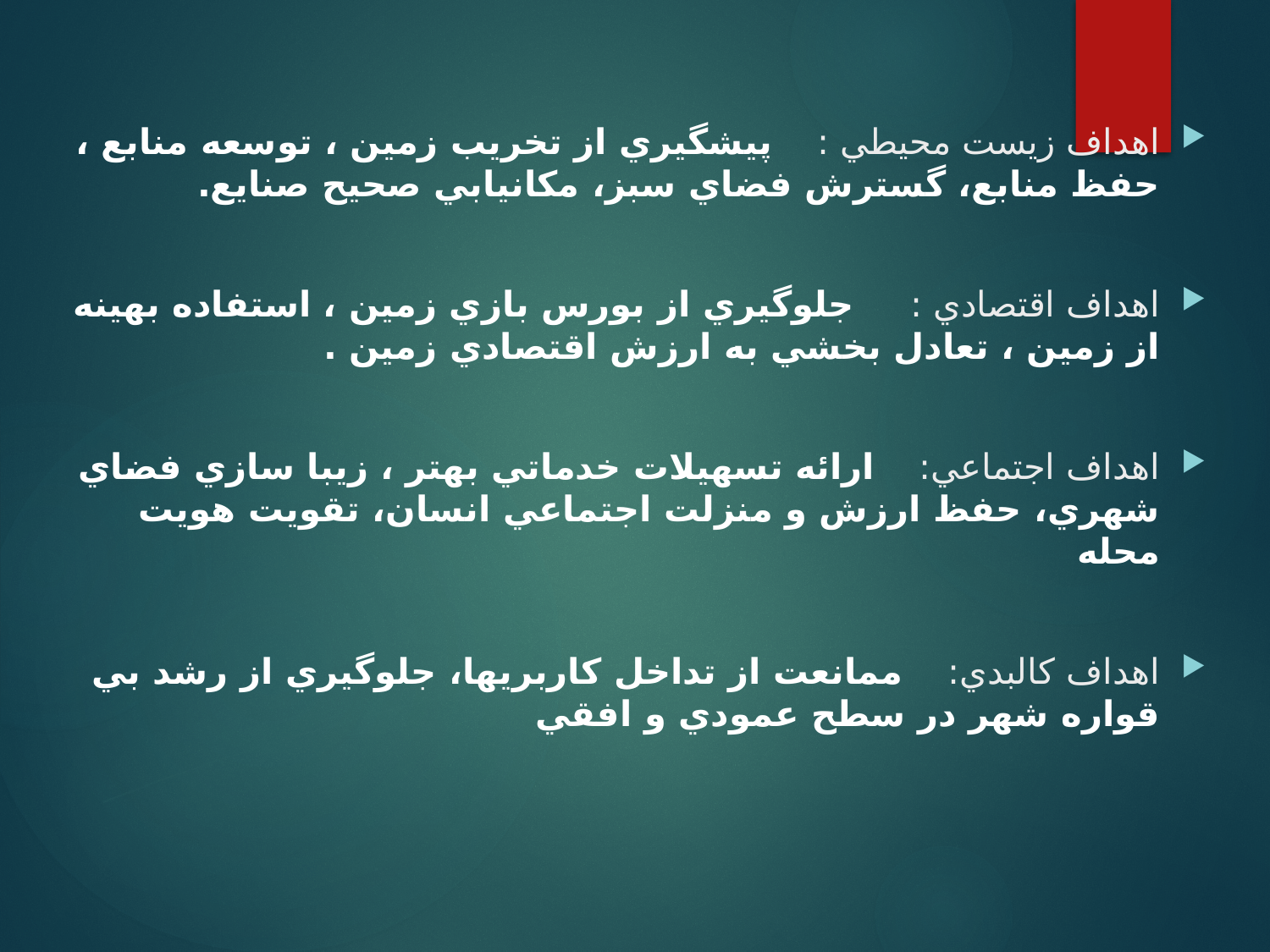

اهداف زيست محيطي :    پيشگيري از تخريب زمين ، توسعه منابع ، حفظ منابع، گسترش فضاي سبز، مكانيابي صحيح صنايع.

اهداف اقتصادي :     جلوگيري از بورس بازي زمين ، استفاده بهينه از زمين ، تعادل بخشي به ارزش اقتصادي زمين .

اهداف اجتماعي:    ارائه تسهيلات خدماتي بهتر ، زيبا سازي فضاي شهري، حفظ ارزش و منزلت اجتماعي انسان، تقويت هويت محله

اهداف كالبدي:    ممانعت از تداخل كاربريها، جلوگيري از رشد بي قواره شهر در سطح عمودي و افقي